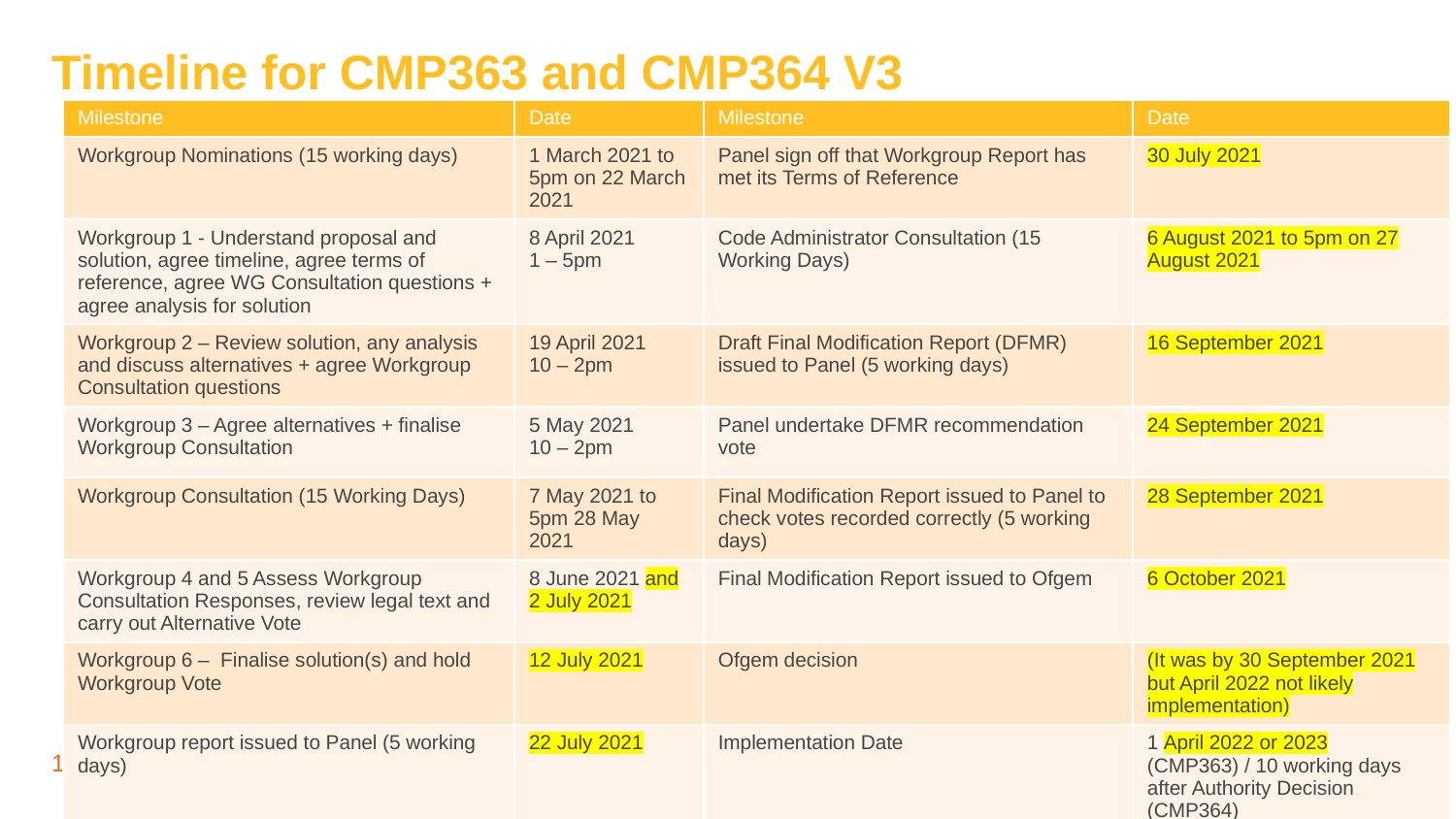

# Timeline for CMP363 and CMP364 V3
| Milestone | Date | Milestone | Date |
| --- | --- | --- | --- |
| Workgroup Nominations (15 working days) | 1 March 2021 to 5pm on 22 March 2021 | Panel sign off that Workgroup Report has met its Terms of Reference | 30 July 2021 |
| Workgroup 1 - Understand proposal and solution, agree timeline, agree terms of reference, agree WG Consultation questions + agree analysis for solution | 8 April 2021 1 – 5pm | Code Administrator Consultation (15 Working Days) | 6 August 2021 to 5pm on 27 August 2021 |
| Workgroup 2 – Review solution, any analysis and discuss alternatives + agree Workgroup Consultation questions | 19 April 2021 10 – 2pm | Draft Final Modification Report (DFMR) issued to Panel (5 working days) | 16 September 2021 |
| Workgroup 3 – Agree alternatives + finalise Workgroup Consultation | 5 May 2021 10 – 2pm | Panel undertake DFMR recommendation vote | 24 September 2021 |
| Workgroup Consultation (15 Working Days) | 7 May 2021 to 5pm 28 May 2021 | Final Modification Report issued to Panel to check votes recorded correctly (5 working days) | 28 September 2021 |
| Workgroup 4 and 5 Assess Workgroup Consultation Responses, review legal text and carry out Alternative Vote | 8 June 2021 and 2 July 2021 | Final Modification Report issued to Ofgem | 6 October 2021 |
| Workgroup 6 – Finalise solution(s) and hold Workgroup Vote | 12 July 2021 | Ofgem decision | (It was by 30 September 2021 but April 2022 not likely implementation) |
| Workgroup report issued to Panel (5 working days) | 22 July 2021 | Implementation Date | 1 April 2022 or 2023 (CMP363) / 10 working days after Authority Decision (CMP364) |